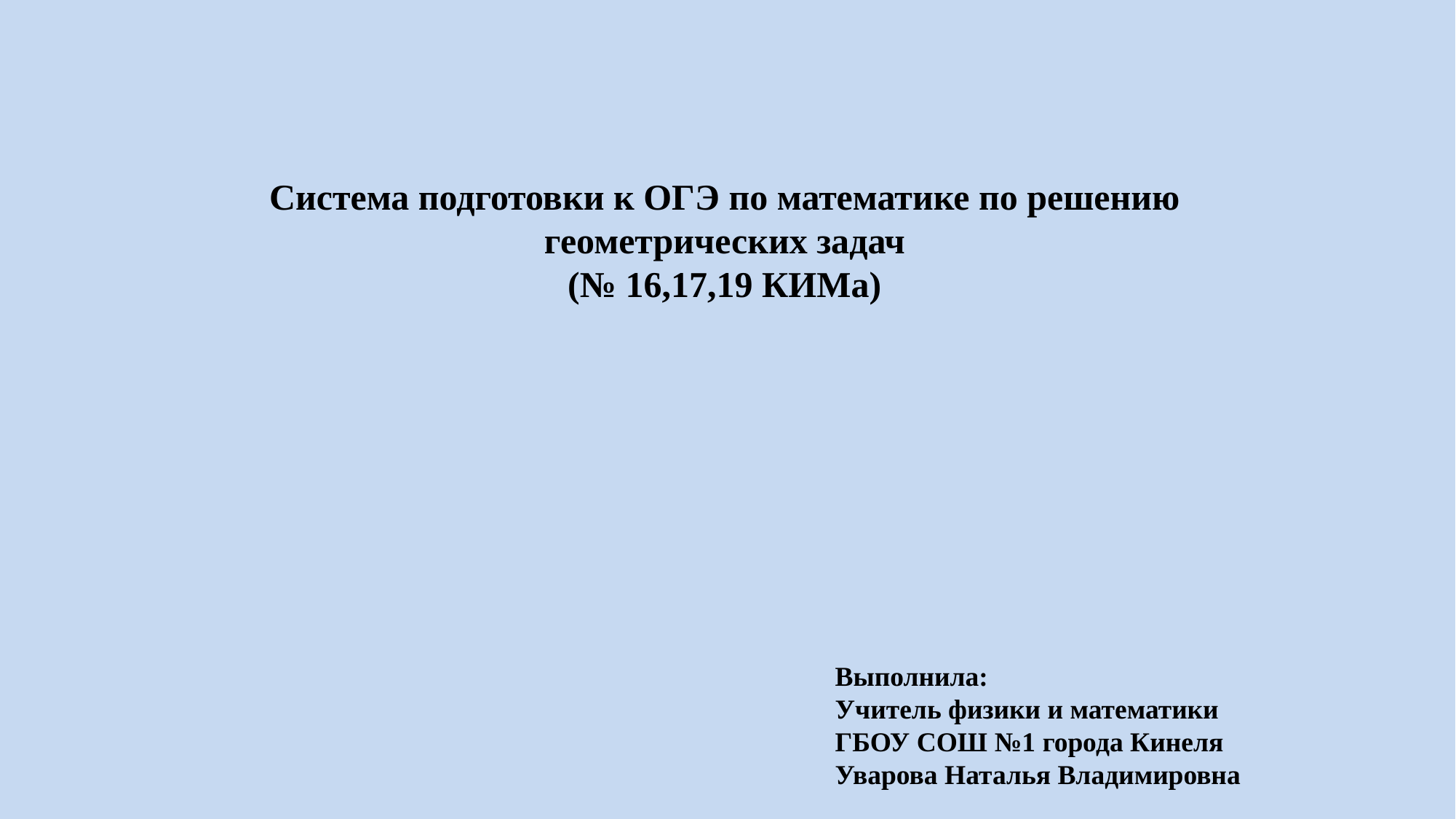

Система подготовки к ОГЭ по математике по решению геометрических задач
(№ 16,17,19 КИМа)
#

Выполнила:
Учитель физики и математики
ГБОУ СОШ №1 города Кинеля
Уварова Наталья Владимировна